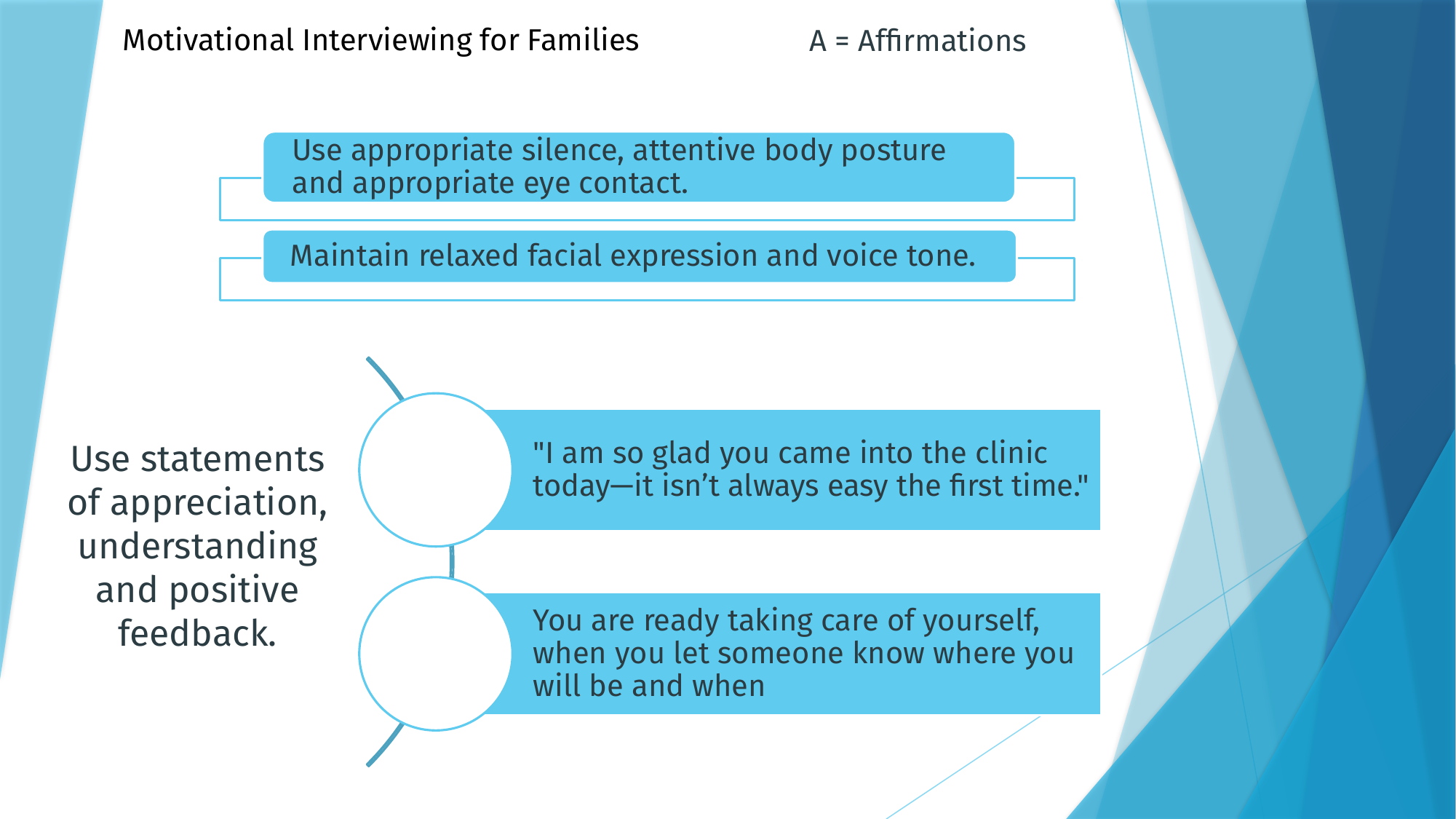

Motivational Interviewing for Families
A = Affirmations
Use appropriate silence, attentive body posture and appropriate eye contact.
Maintain relaxed facial expression and voice tone.
"I am so glad you came into the clinic today—it isn’t always easy the first time."
You are ready taking care of yourself, when you let someone know where you will be and when
Use statements of appreciation, understanding and positive feedback.